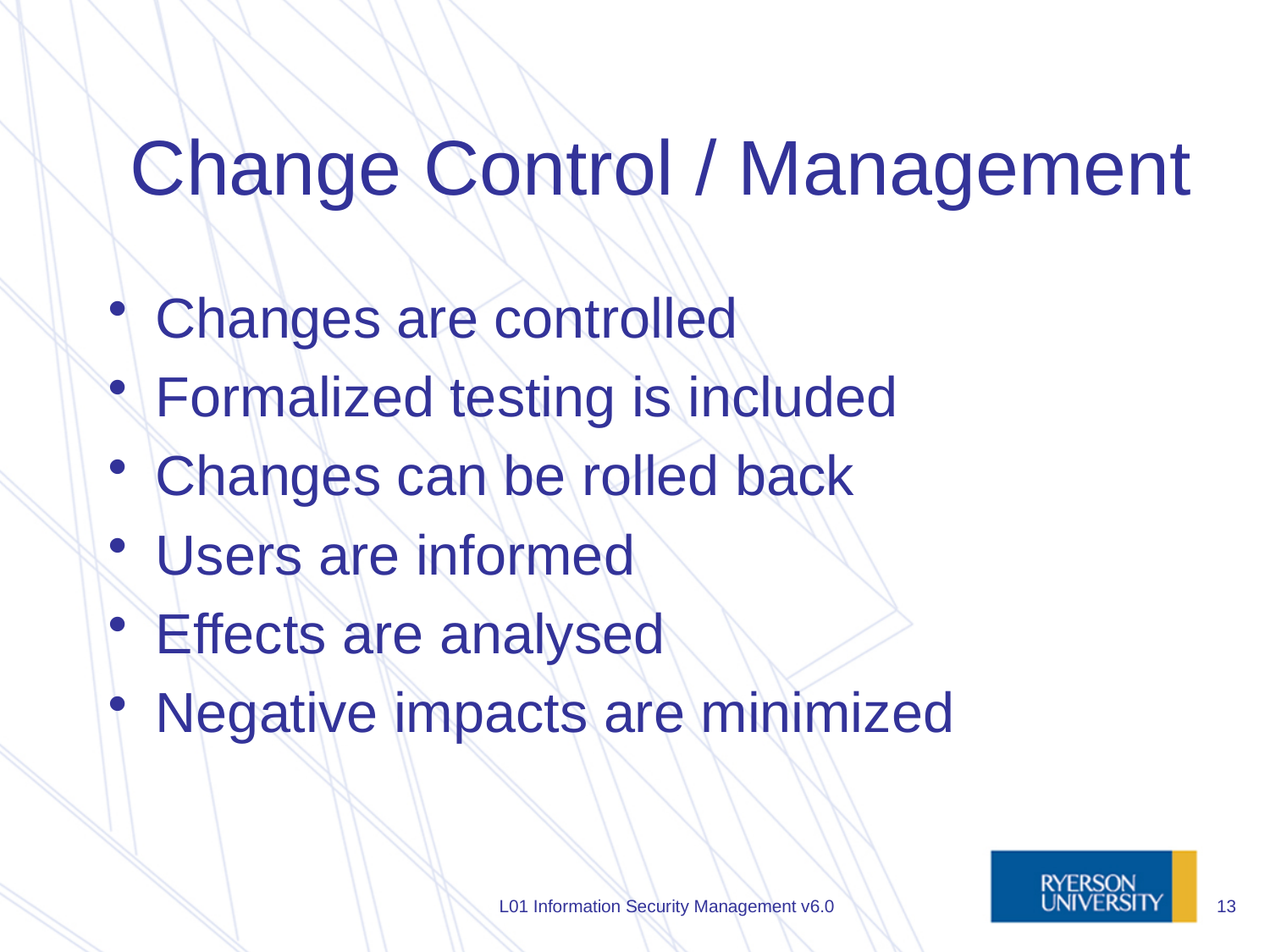

# Change Control / Management
Changes are controlled
Formalized testing is included
Changes can be rolled back
Users are informed
Effects are analysed
Negative impacts are minimized
L01 Information Security Management v6.0
13